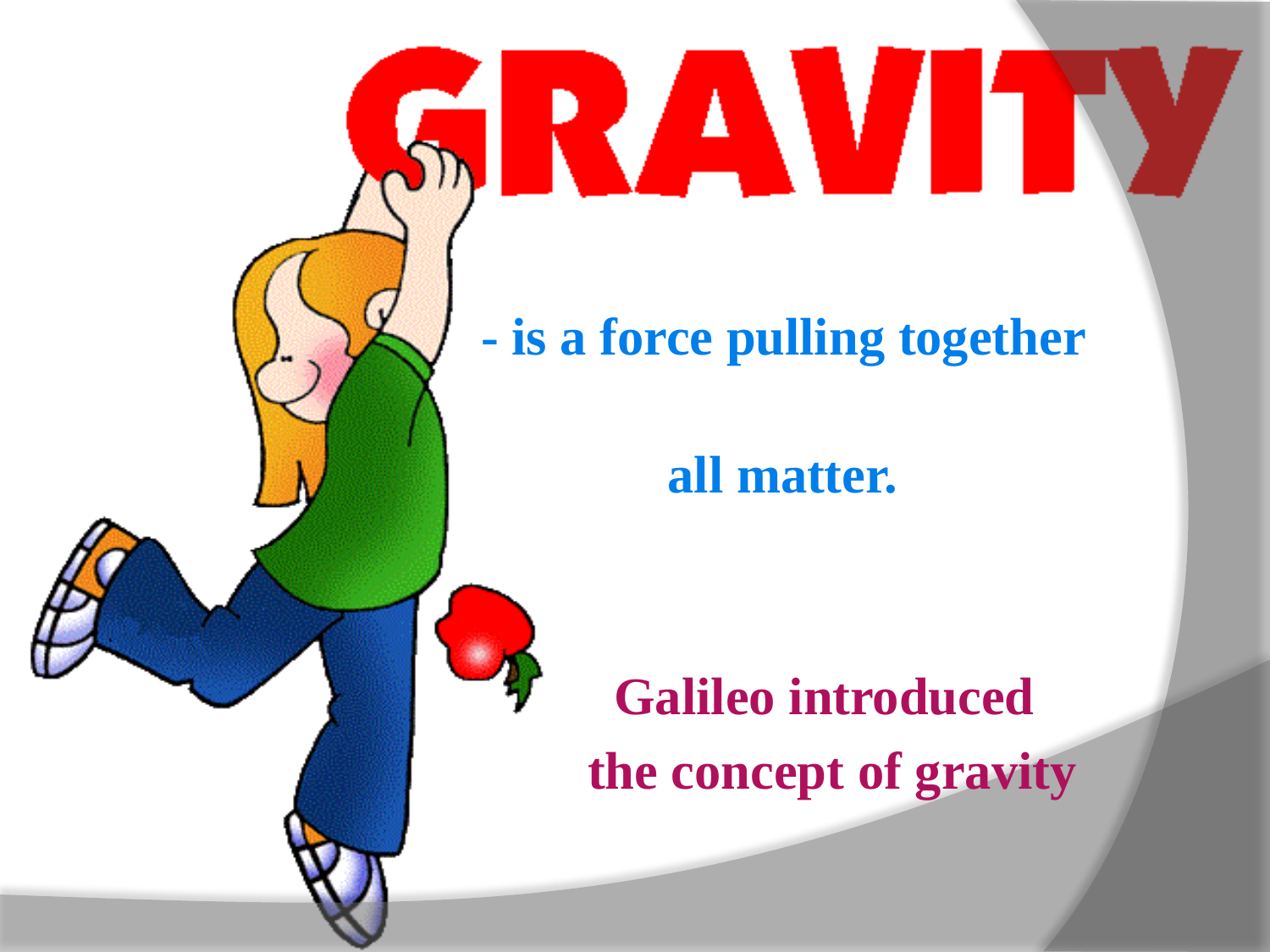

#

                              - is a force pulling together
                                            all matter.

                                        Galileo introduced
                                      the concept of gravity